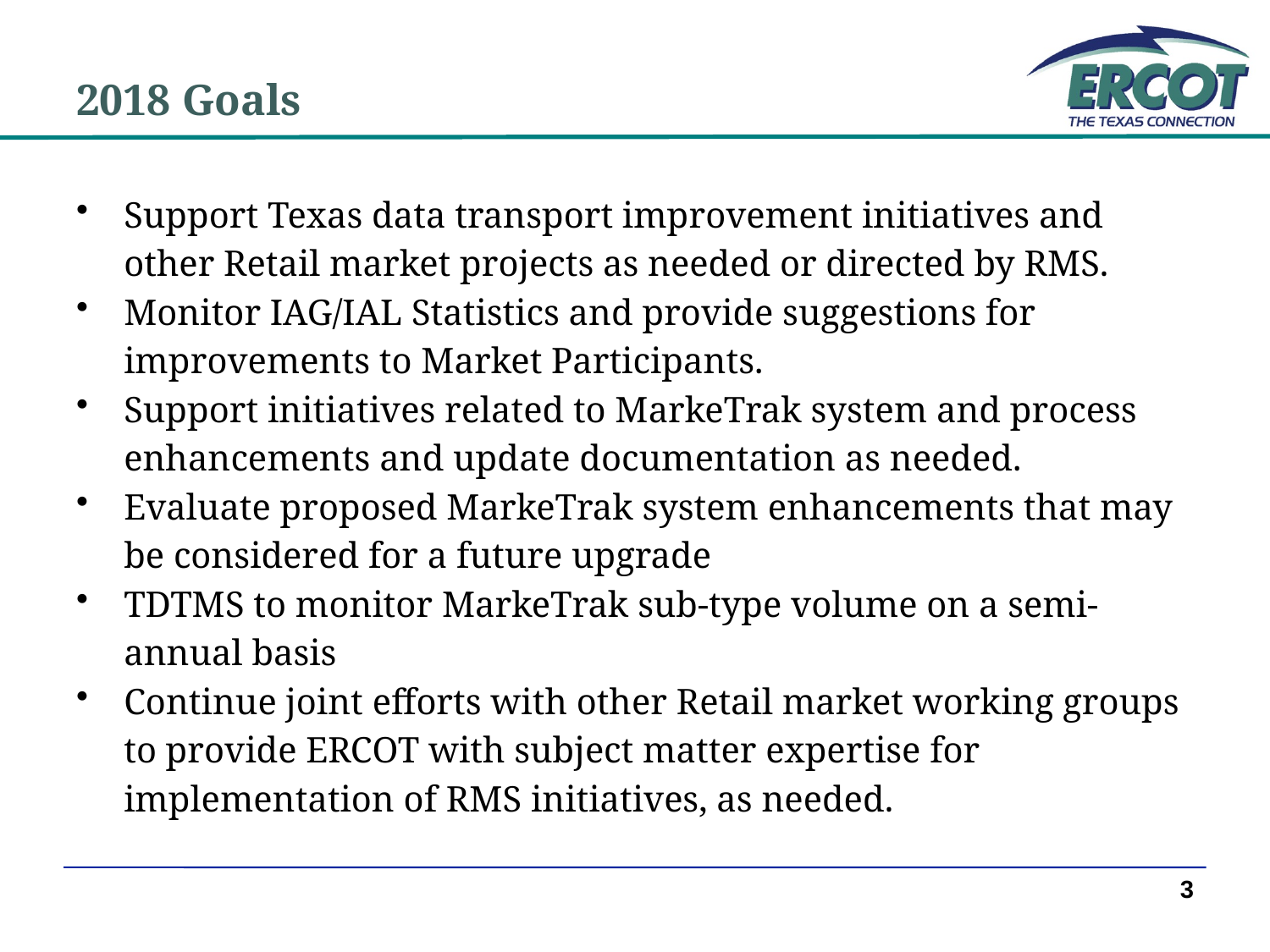

# 2018 Goals
Support Texas data transport improvement initiatives and other Retail market projects as needed or directed by RMS.
Monitor IAG/IAL Statistics and provide suggestions for improvements to Market Participants.
Support initiatives related to MarkeTrak system and process enhancements and update documentation as needed.
Evaluate proposed MarkeTrak system enhancements that may be considered for a future upgrade
TDTMS to monitor MarkeTrak sub-type volume on a semi-annual basis
Continue joint efforts with other Retail market working groups to provide ERCOT with subject matter expertise for implementation of RMS initiatives, as needed.
3